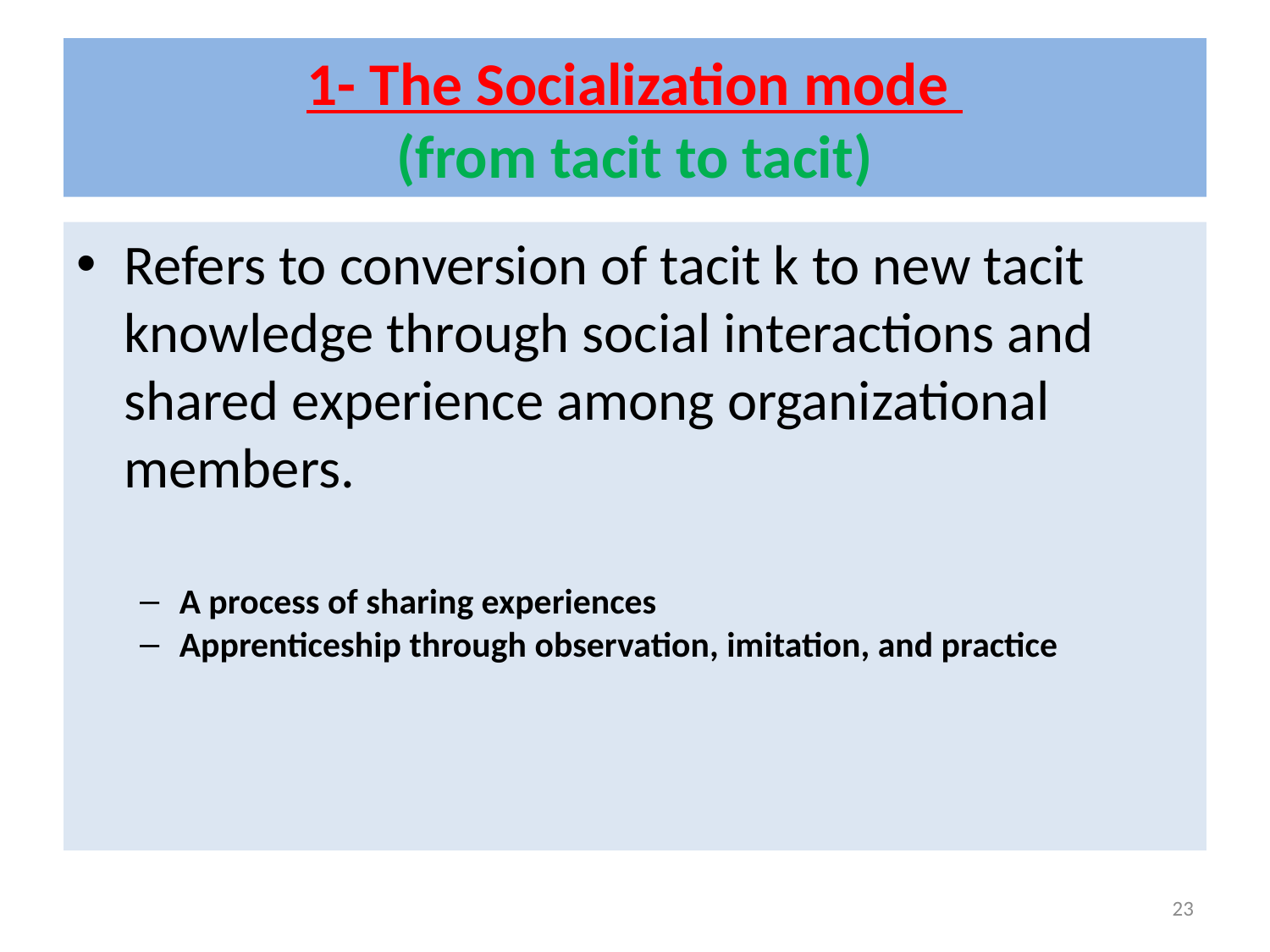

# 1- The Socialization mode (from tacit to tacit)
Refers to conversion of tacit k to new tacit knowledge through social interactions and shared experience among organizational members.

A process of sharing experiences
Apprenticeship through observation, imitation, and practice

23